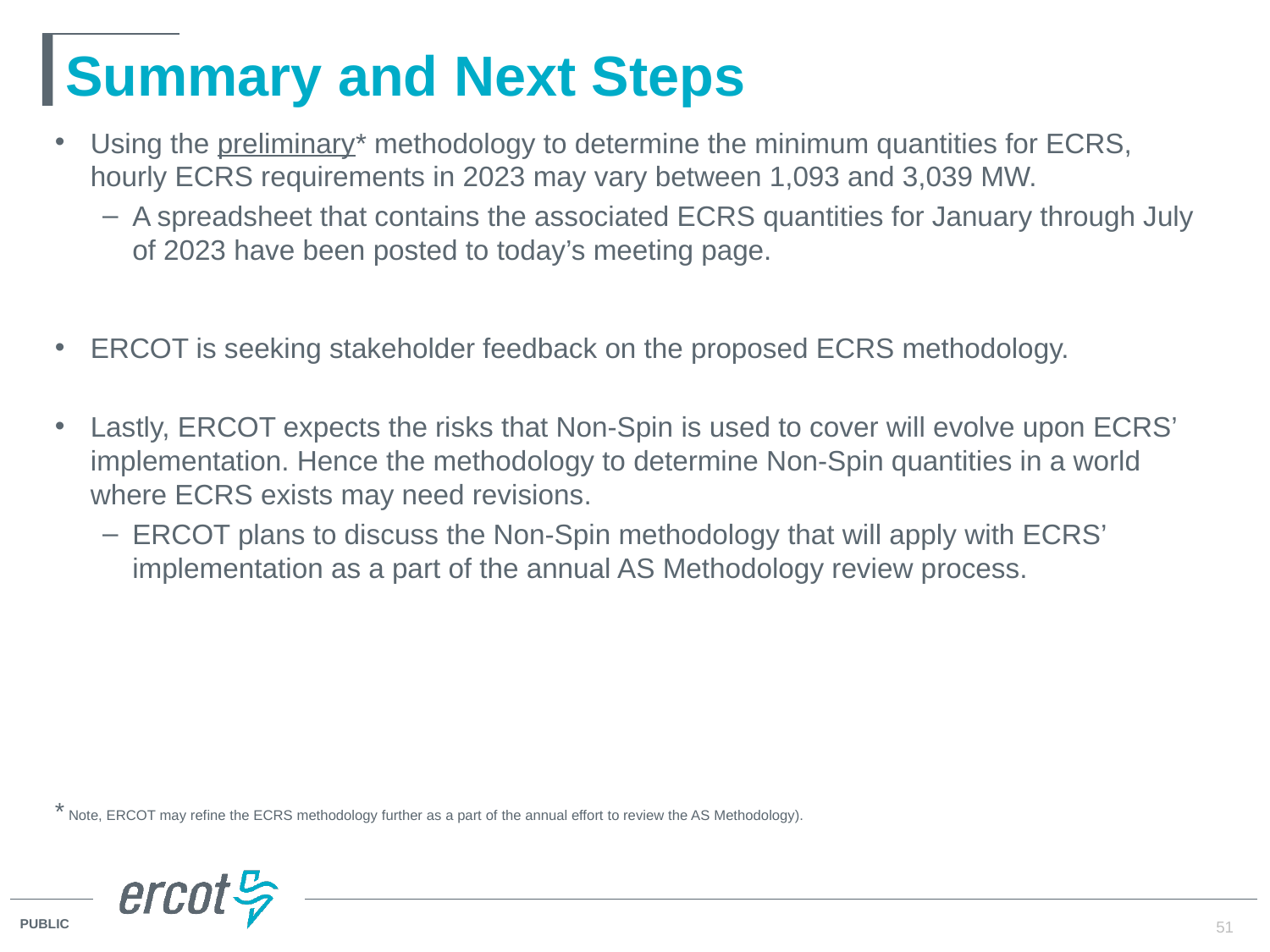

# Summary and Next Steps
Using the preliminary* methodology to determine the minimum quantities for ECRS, hourly ECRS requirements in 2023 may vary between 1,093 and 3,039 MW.
A spreadsheet that contains the associated ECRS quantities for January through July of 2023 have been posted to today’s meeting page.

ERCOT is seeking stakeholder feedback on the proposed ECRS methodology.

Lastly, ERCOT expects the risks that Non-Spin is used to cover will evolve upon ECRS’ implementation. Hence the methodology to determine Non-Spin quantities in a world where ECRS exists may need revisions.
ERCOT plans to discuss the Non-Spin methodology that will apply with ECRS’ implementation as a part of the annual AS Methodology review process.

* Note, ERCOT may refine the ECRS methodology further as a part of the annual effort to review the AS Methodology).

51